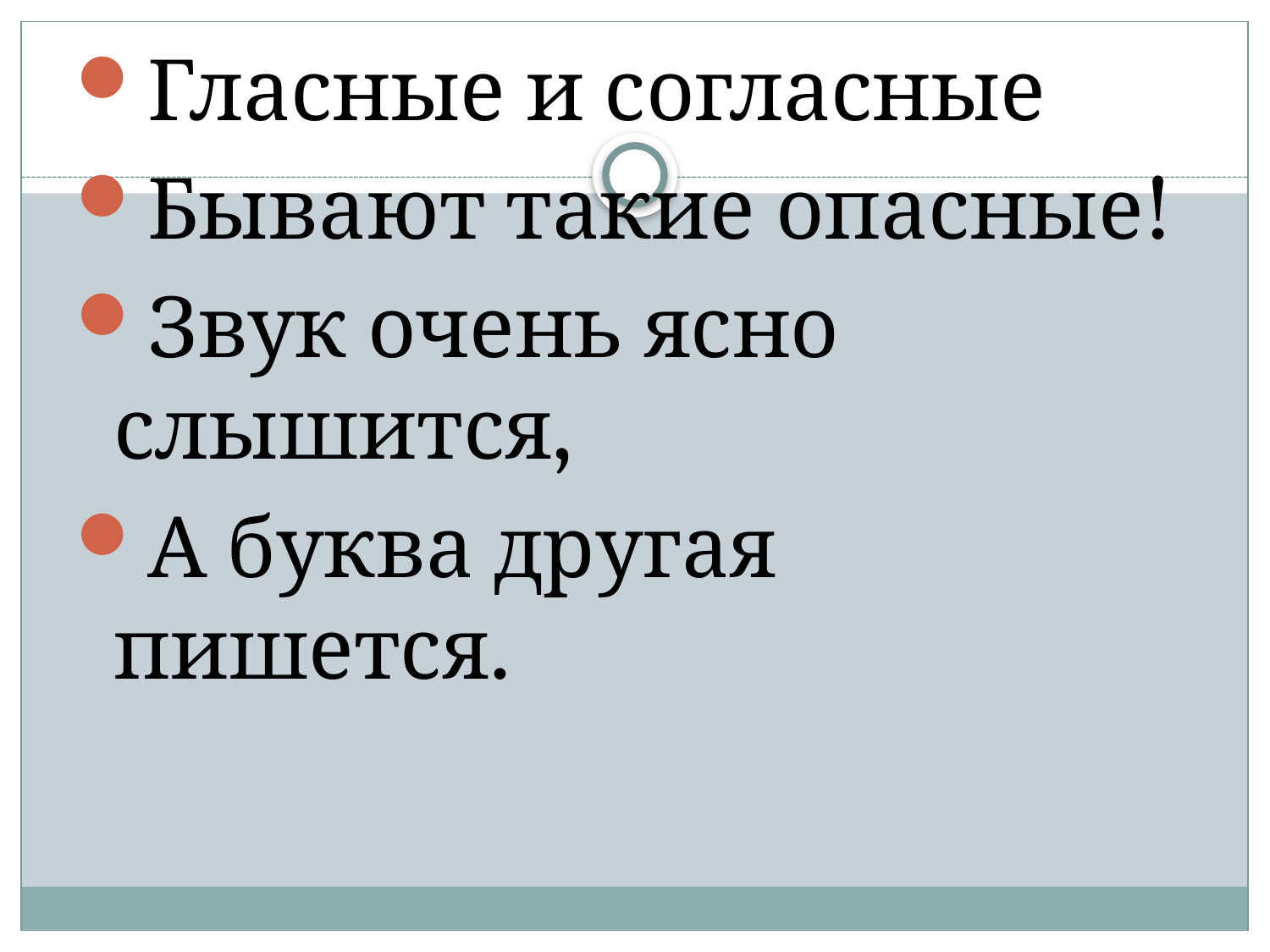

Гласные и согласные
Бывают такие опасные!
Звук очень ясно слышится,
А буква другая пишется.